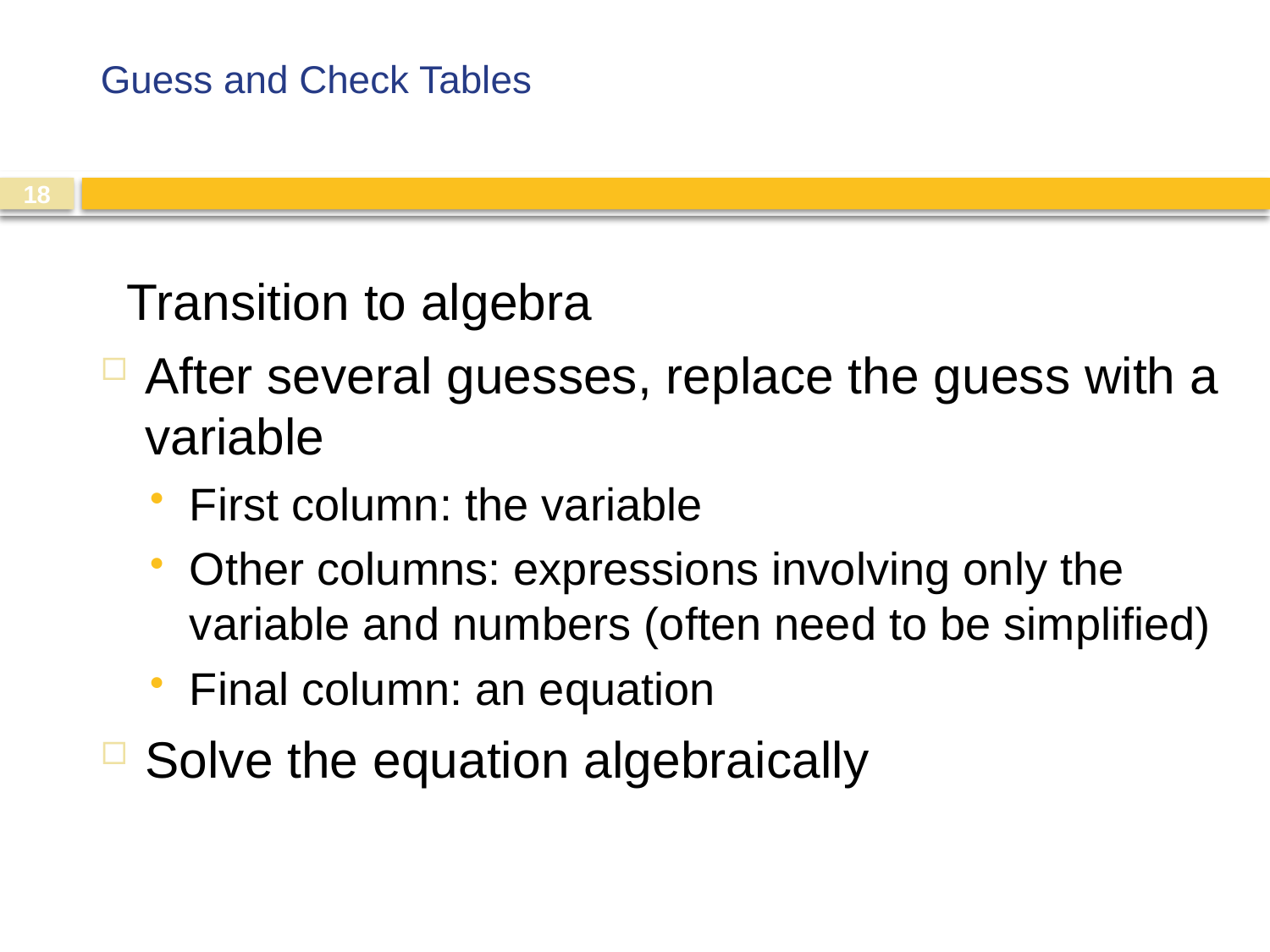

# Guess and Check Tables
Transition to algebra
After several guesses, replace the guess with a variable
First column: the variable
Other columns: expressions involving only the variable and numbers (often need to be simplified)
Final column: an equation
Solve the equation algebraically
18